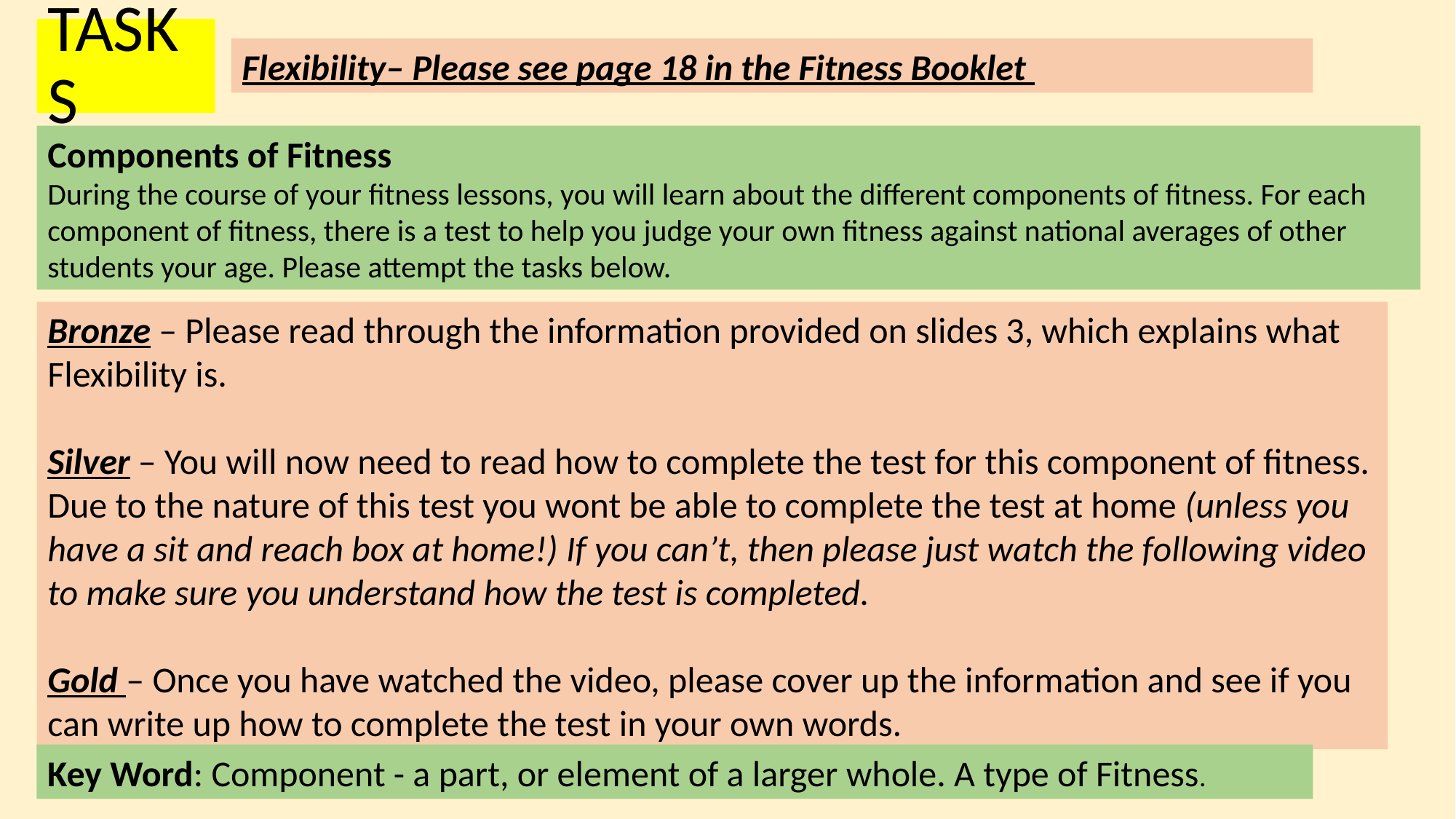

# TASKS
Flexibility– Please see page 18 in the Fitness Booklet
Components of Fitness
During the course of your fitness lessons, you will learn about the different components of fitness. For each component of fitness, there is a test to help you judge your own fitness against national averages of other students your age. Please attempt the tasks below.
Bronze – Please read through the information provided on slides 3, which explains what Flexibility is.

Silver – You will now need to read how to complete the test for this component of fitness. Due to the nature of this test you wont be able to complete the test at home (unless you have a sit and reach box at home!) If you can’t, then please just watch the following video to make sure you understand how the test is completed.

Gold – Once you have watched the video, please cover up the information and see if you can write up how to complete the test in your own words.
Key Word: Component - a part, or element of a larger whole. A type of Fitness.